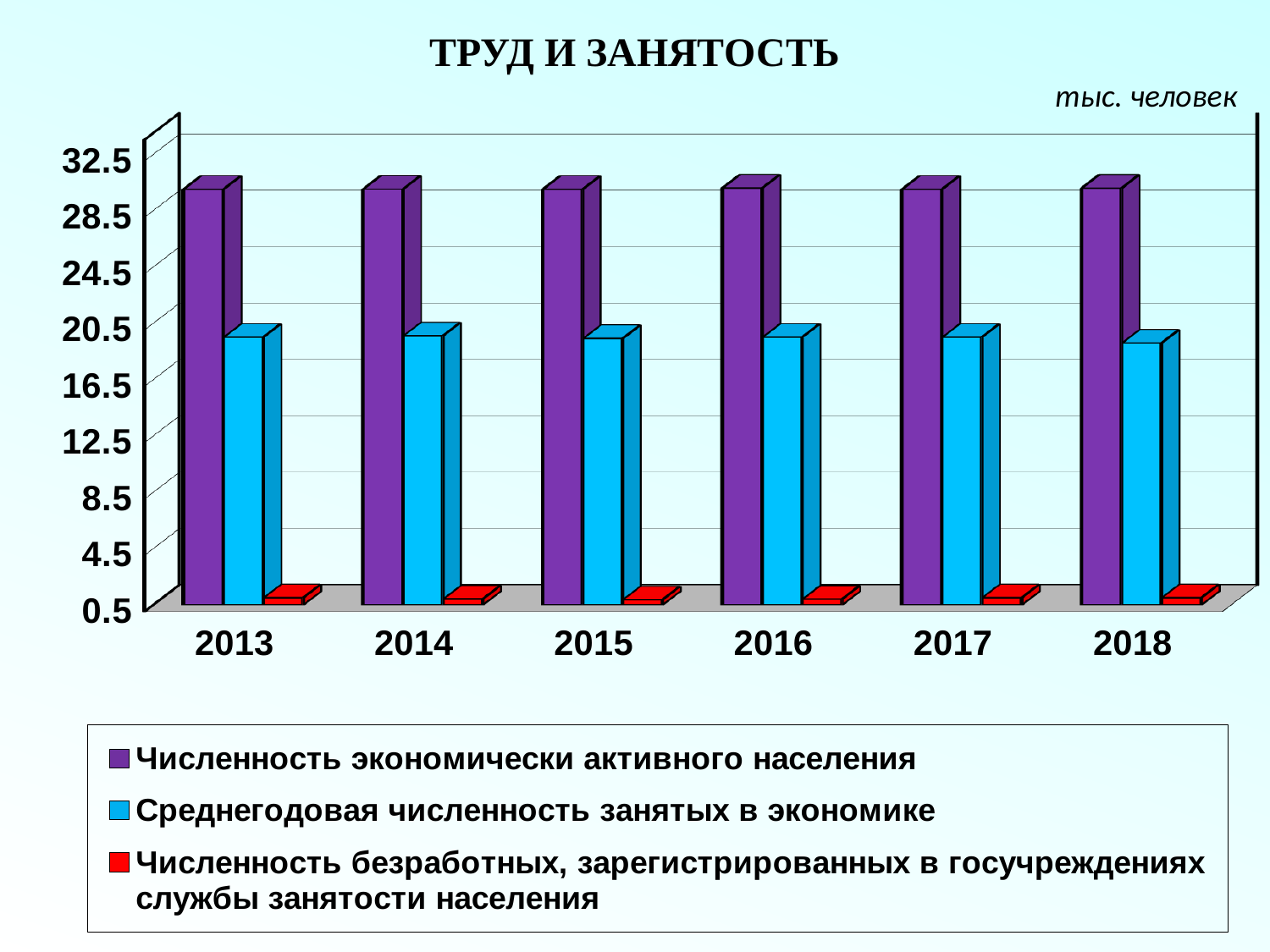

ТРУД И ЗАНЯТОСТЬ
тыс. человек

[unsupported chart]